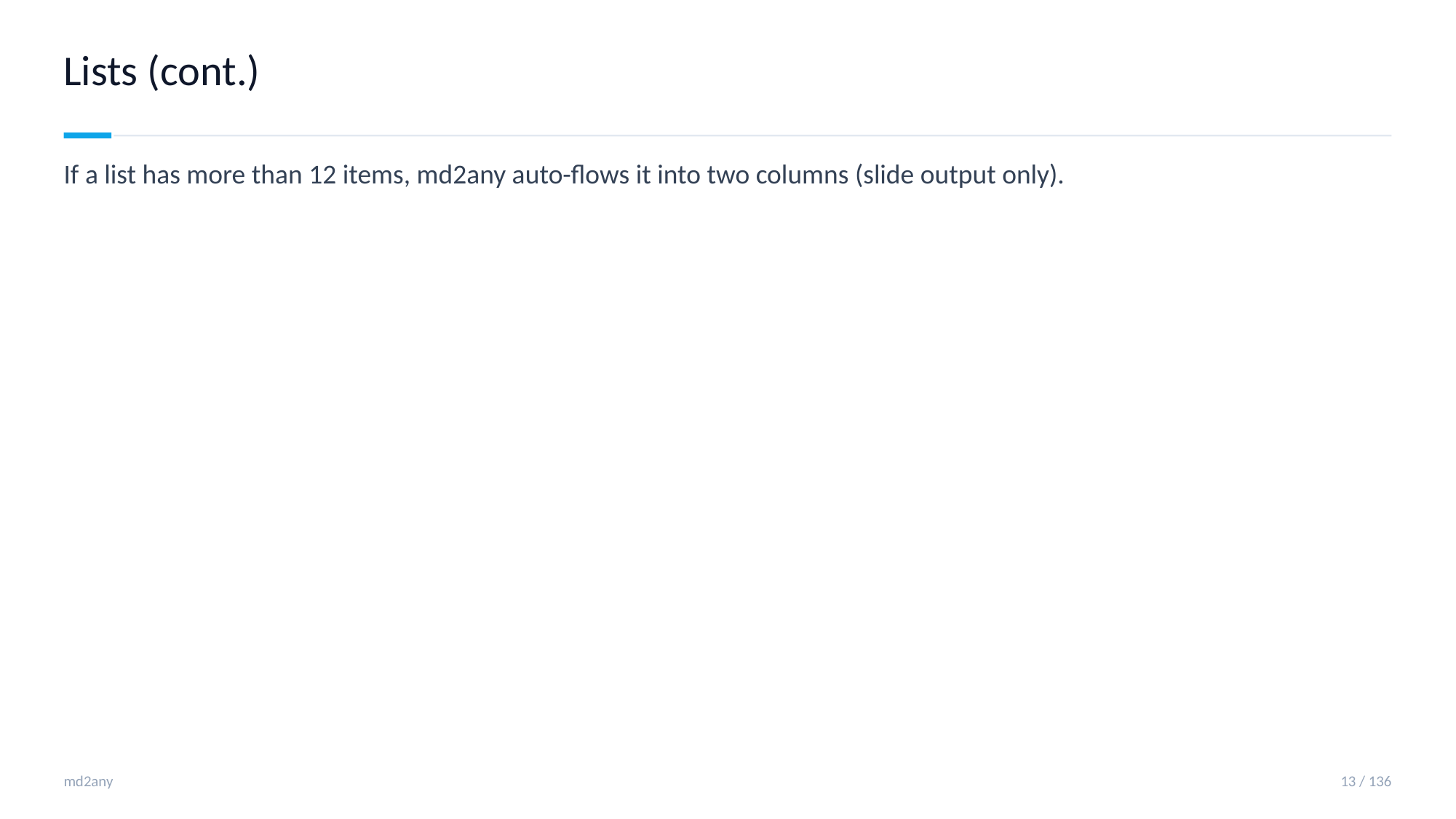

Lists (cont.)

If a list has more than 12 items, md2any auto-flows it into two columns (slide output only).
md2any
13 / 136